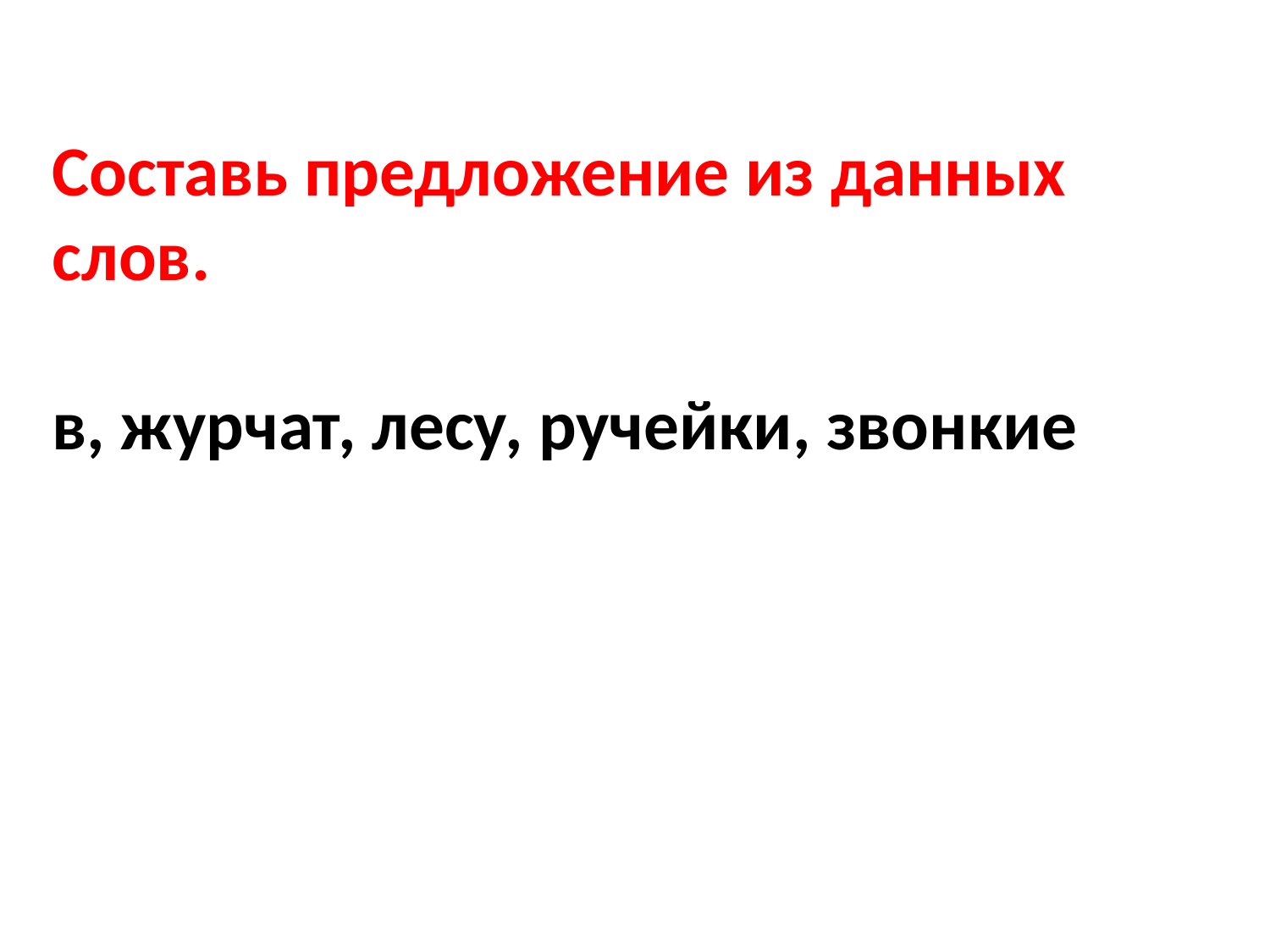

Составь предложение из данных слов.

в, журчат, лесу, ручейки, звонкие